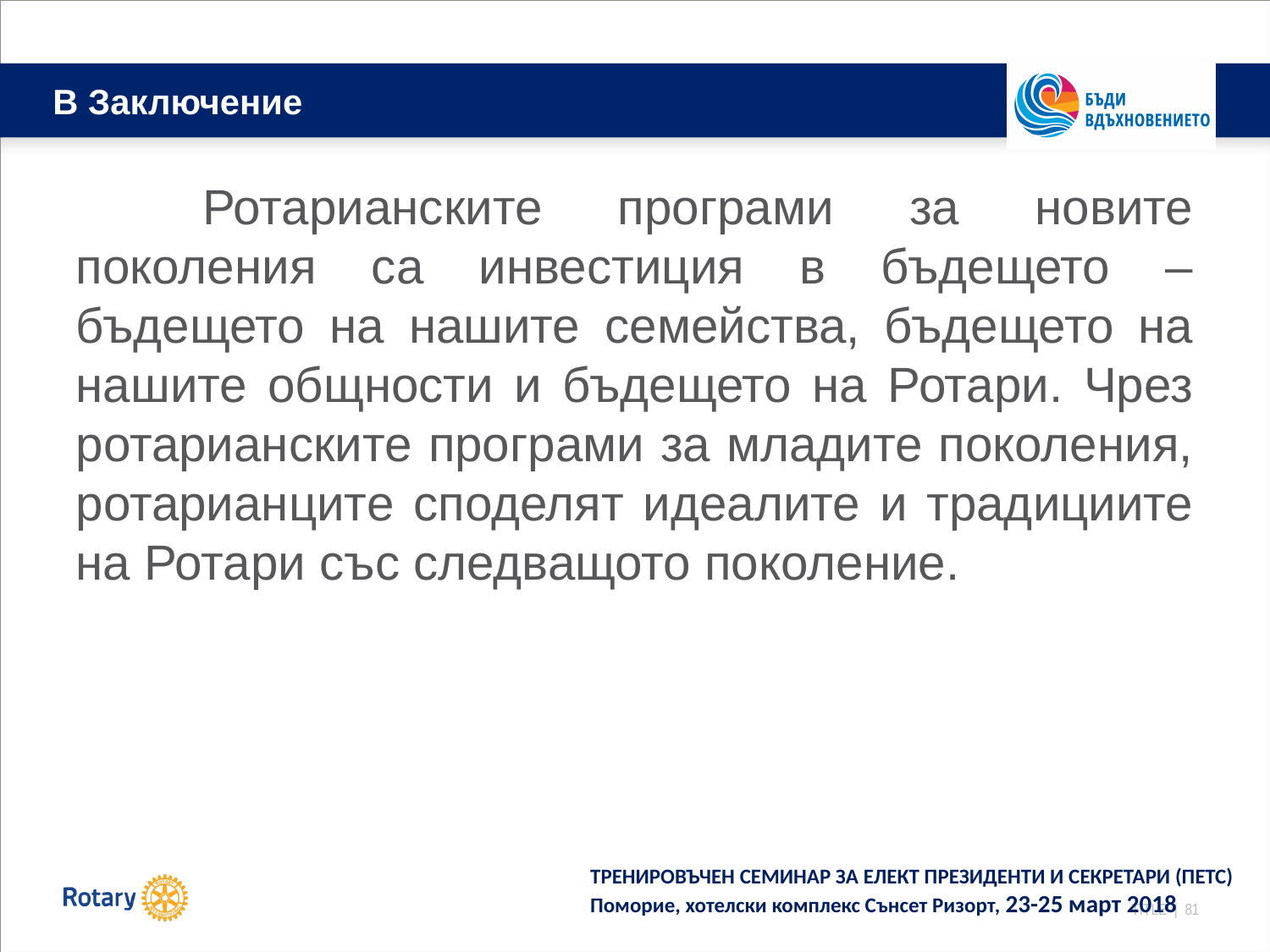

# В Заключение
	Ротарианските програми за новите поколения са инвестиция в бъдещето – бъдещето на нашите семейства, бъдещето на нашите общности и бъдещето на Ротари. Чрез ротарианските програми за младите поколения, ротарианците споделят идеалите и традициите на Ротари със следващото поколение.